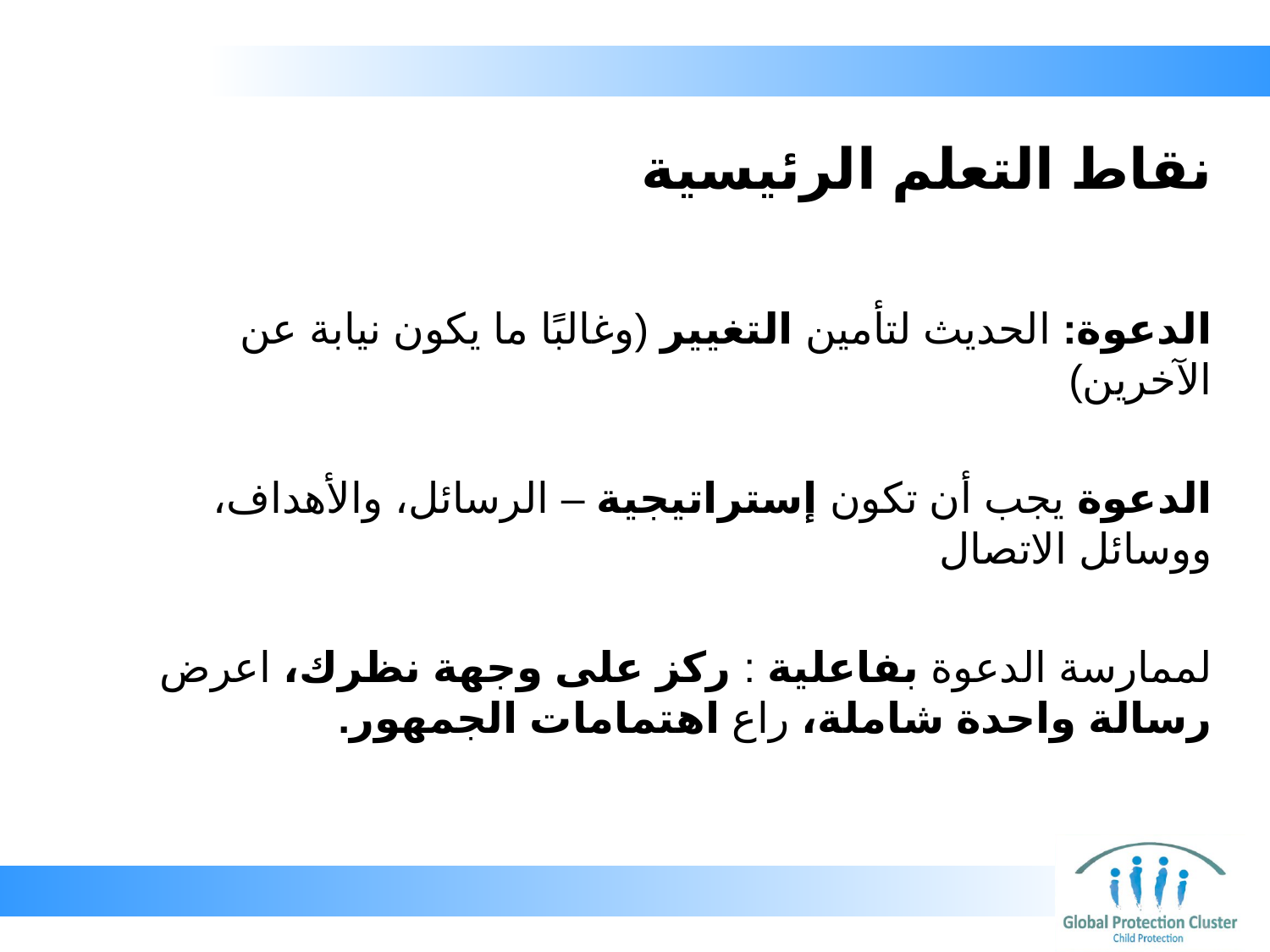

# نقاط التعلم الرئيسية

الدعوة: الحديث لتأمين التغيير (وغالبًا ما يكون نيابة عن الآخرين)

الدعوة يجب أن تكون إستراتيجية – الرسائل، والأهداف، ووسائل الاتصال

لممارسة الدعوة بفاعلية : ركز على وجهة نظرك، اعرض رسالة واحدة شاملة، راع اهتمامات الجمهور.